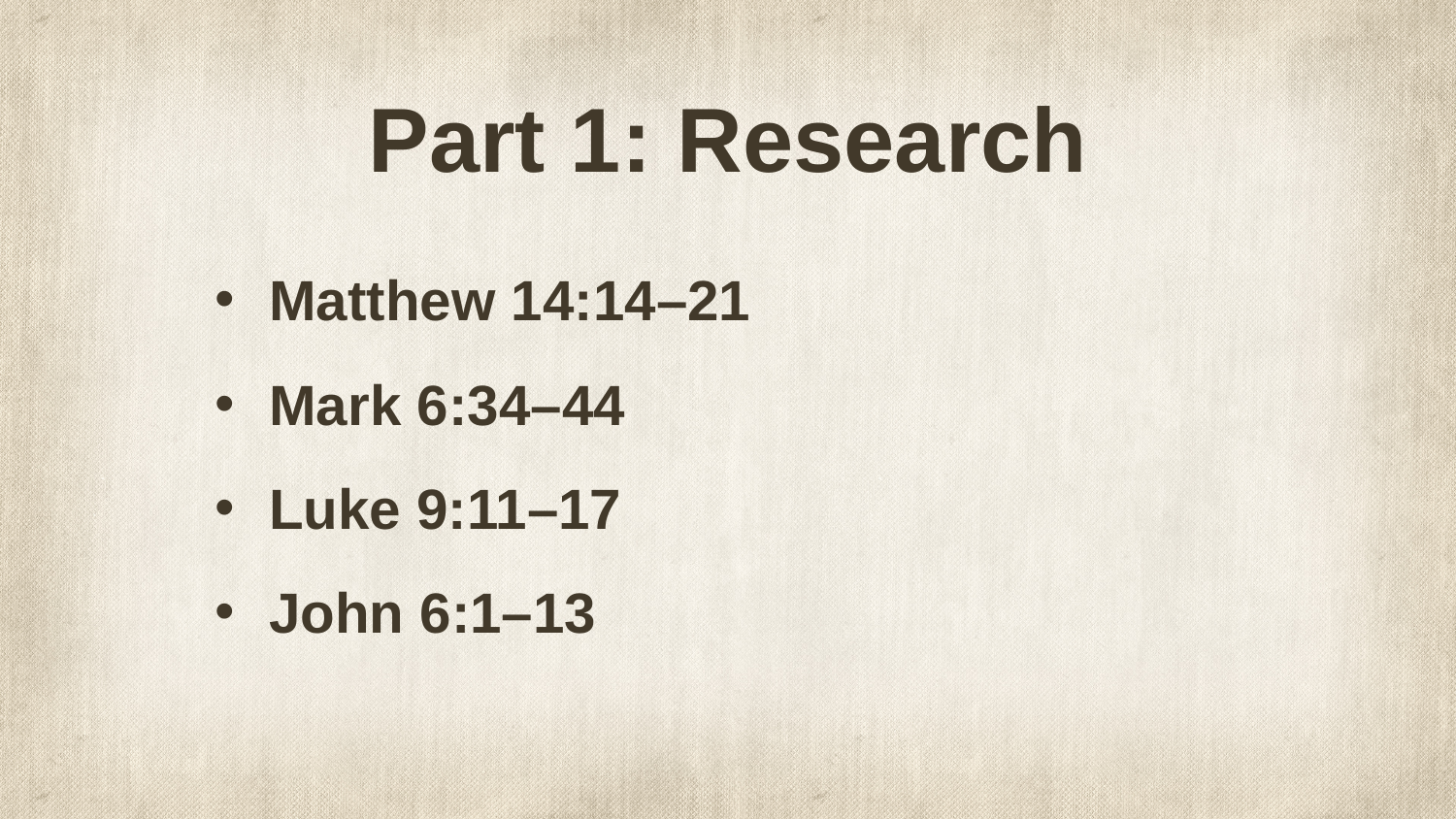

# Part 1: Research
Matthew 14:14–21
Mark 6:34–44
Luke 9:11–17
John 6:1–13